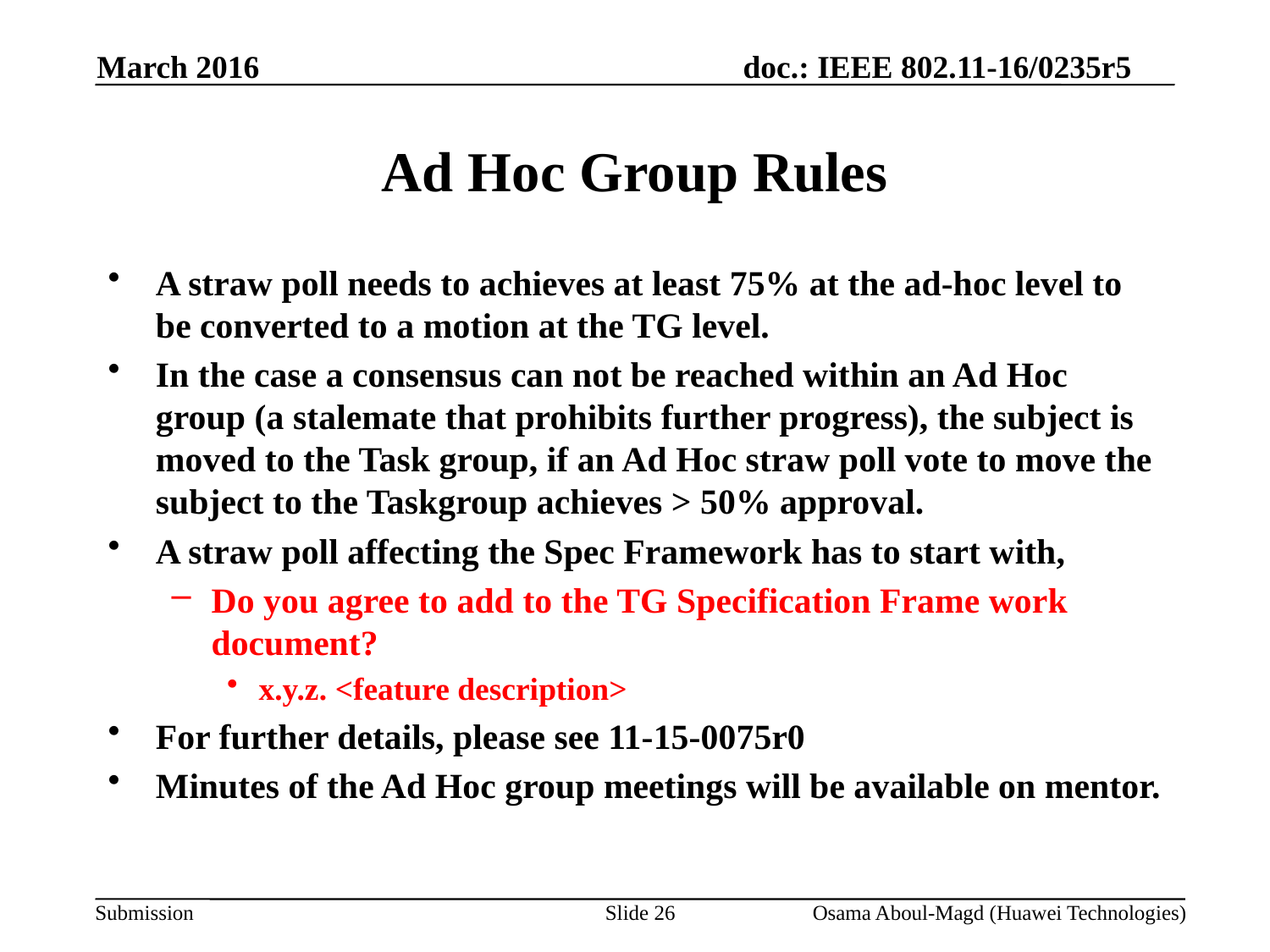

March 2016
# Ad Hoc Group Rules
A straw poll needs to achieves at least 75% at the ad-hoc level to be converted to a motion at the TG level.
In the case a consensus can not be reached within an Ad Hoc group (a stalemate that prohibits further progress), the subject is moved to the Task group, if an Ad Hoc straw poll vote to move the subject to the Taskgroup achieves > 50% approval.
A straw poll affecting the Spec Framework has to start with,
Do you agree to add to the TG Specification Frame work document?
x.y.z. <feature description>
For further details, please see 11-15-0075r0
Minutes of the Ad Hoc group meetings will be available on mentor.
Slide 26
Osama Aboul-Magd (Huawei Technologies)